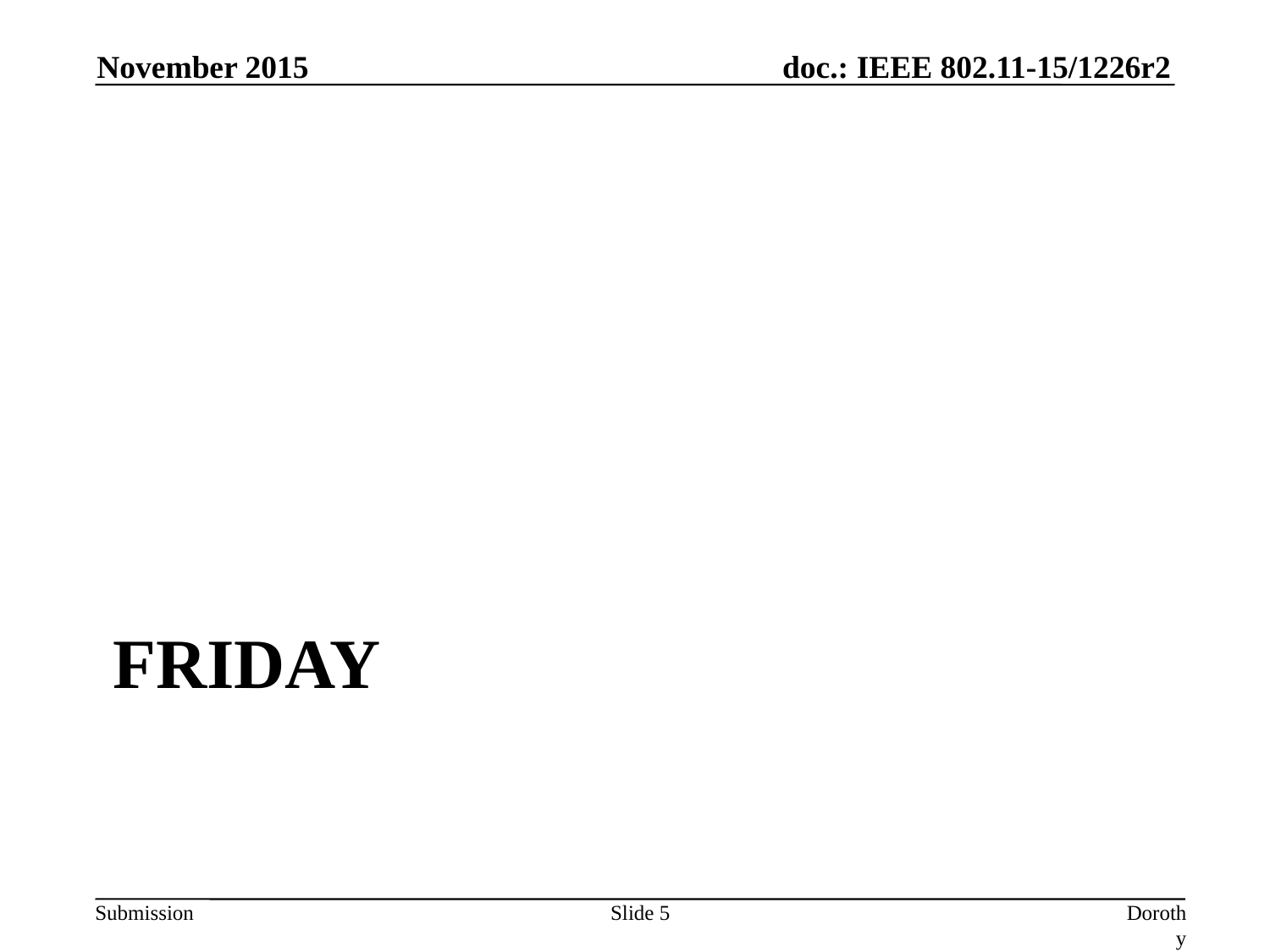

November 2015

# Friday
Slide 5
Dorothy Stanley, HPE-Aruba